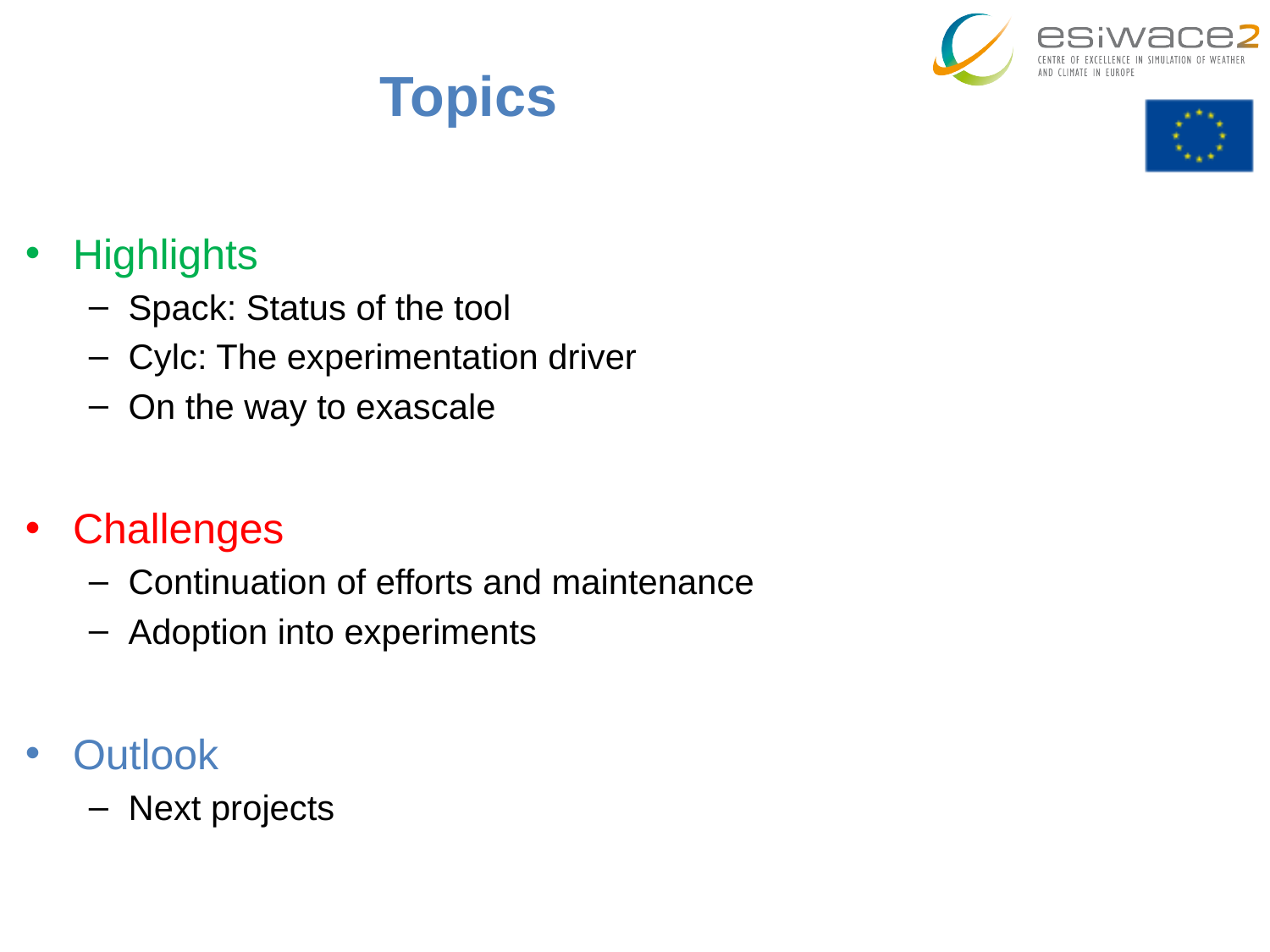

# Topics
Highlights
Spack: Status of the tool
Cylc: The experimentation driver
On the way to exascale

Challenges
Continuation of efforts and maintenance
Adoption into experiments

Outlook
Next projects